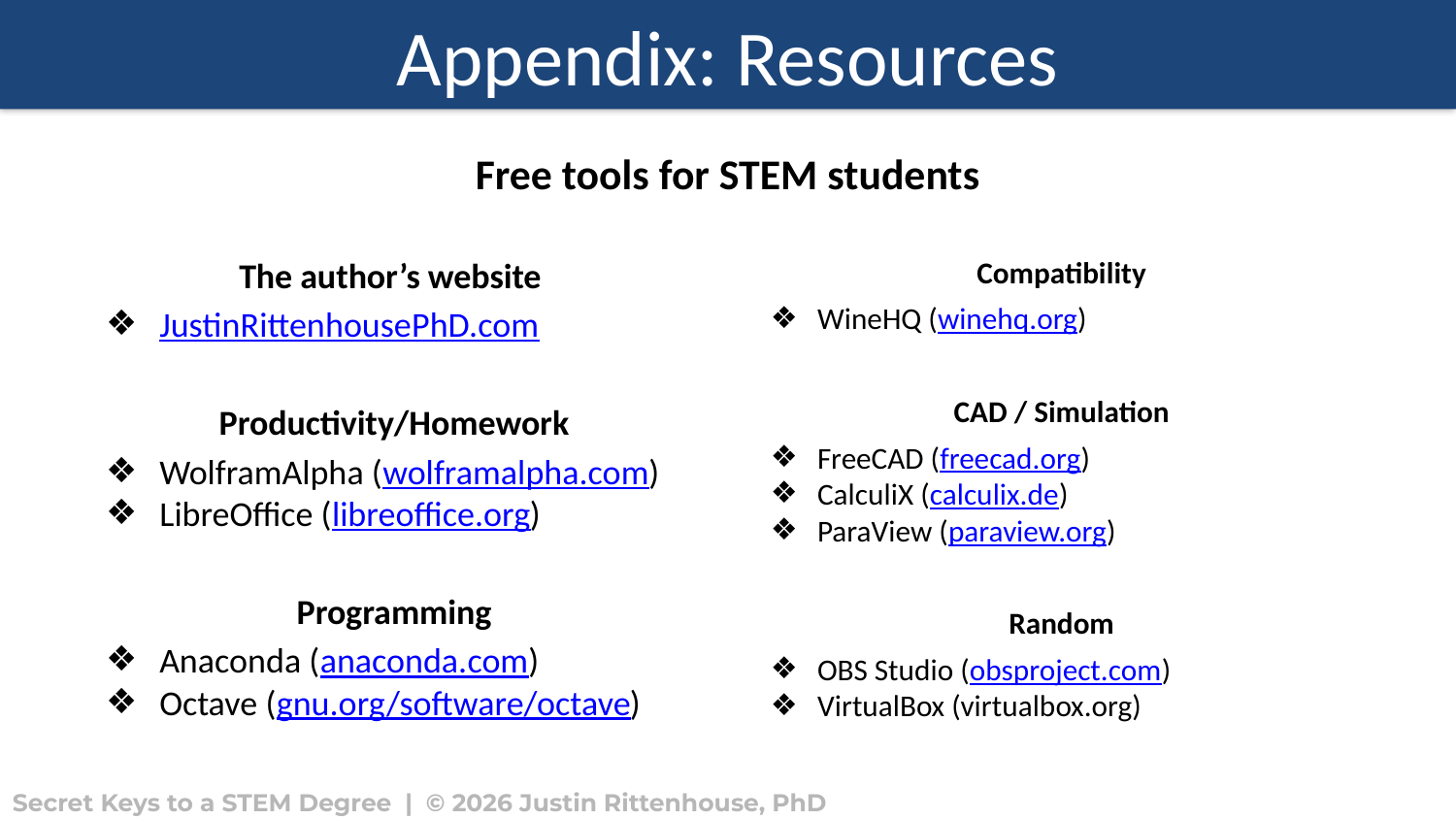

# Appendix: Resources
Free tools for STEM students
The author’s website
JustinRittenhousePhD.com

Productivity/Homework
WolframAlpha (wolframalpha.com)
LibreOffice (libreoffice.org)

Programming
Anaconda (anaconda.com)
Octave (gnu.org/software/octave)
Compatibility
WineHQ (winehq.org)

CAD / Simulation
FreeCAD (freecad.org)
CalculiX (calculix.de)
ParaView (paraview.org)

Random
OBS Studio (obsproject.com)
VirtualBox (virtualbox.org)